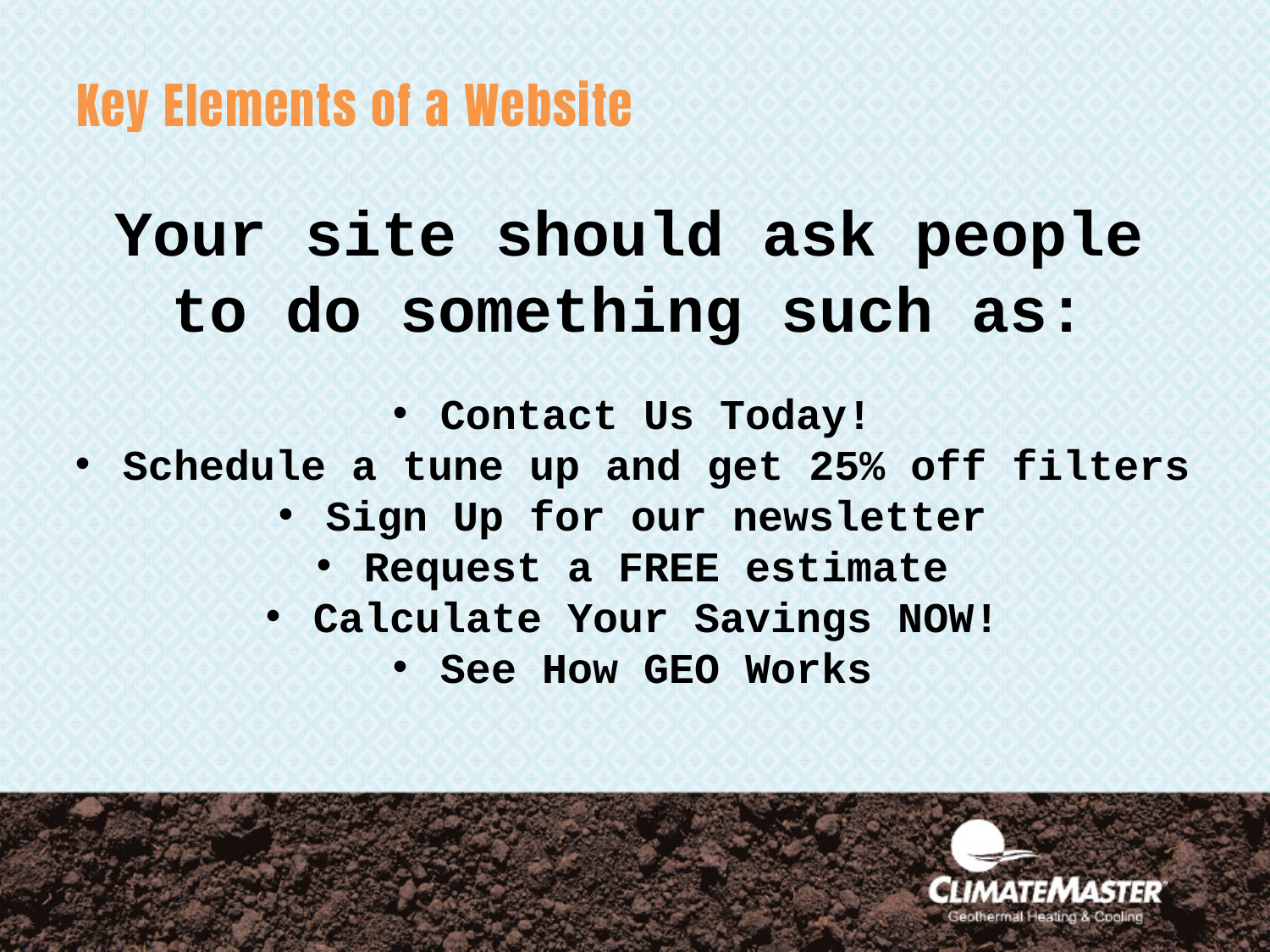

# Key Elements of a Website
Your site should ask people to do something such as:
Contact Us Today!
Schedule a tune up and get 25% off filters
Sign Up for our newsletter
Request a FREE estimate
Calculate Your Savings NOW!
See How GEO Works